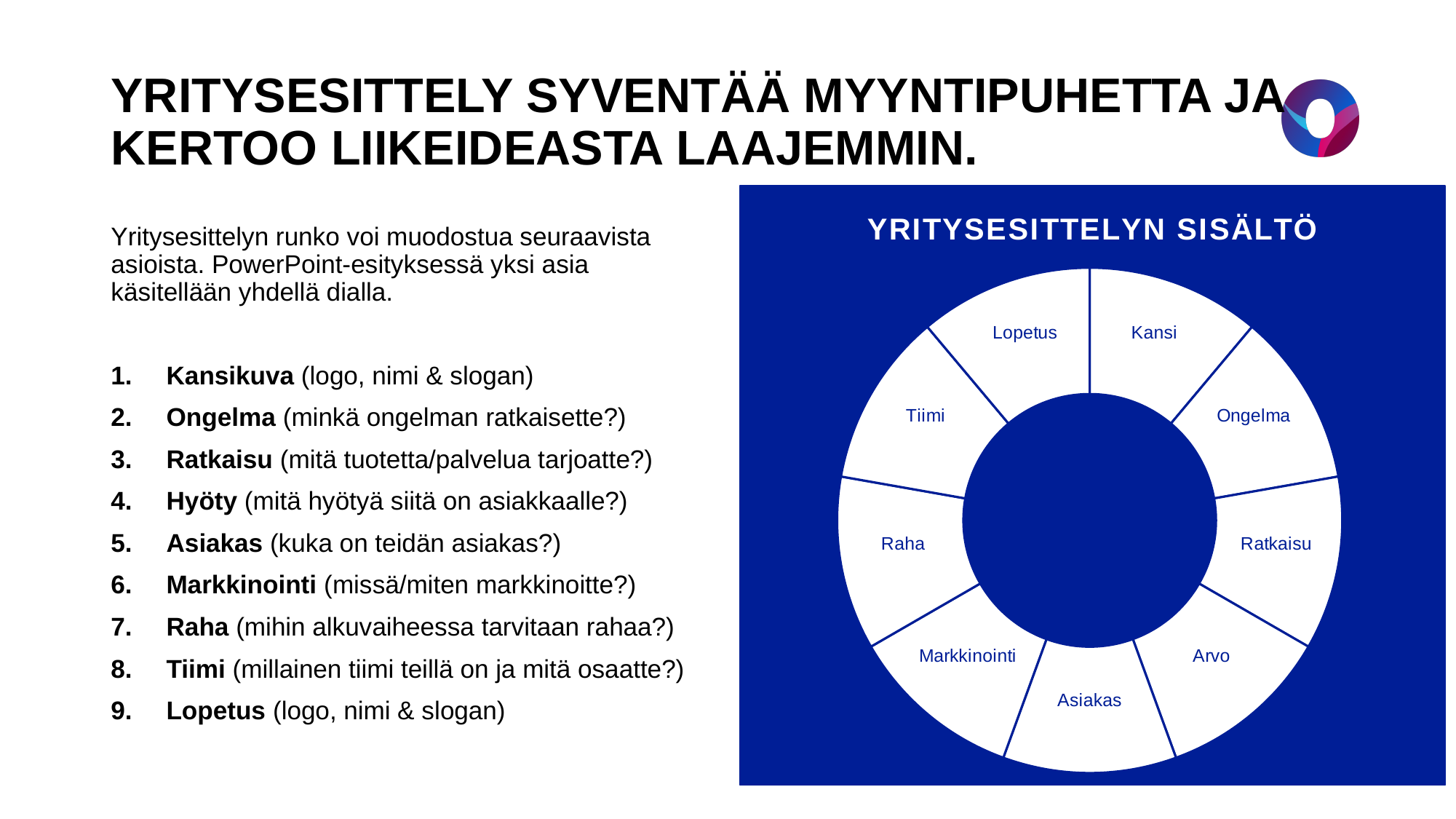

# YRITYSESITTELY SYVENTÄÄ MYYNTIPUHETTA JA KERTOO LIIKEIDEASTA LAAJEMMIN.

### Chart: YRITYSESITTELYN SISÄLTÖ

| Category | Yritysesittelyn sisältö |
|---|---|
| Kansi | 11.1 |
| Ongelma | 11.1 |
| Ratkaisu | 11.1 |
| Arvo | 11.1 |
| Asiakas | 11.1 |
| Markkinointi | 11.1 |
| Hinta | 11.1 |
| Tiimi | 11.1 |
| Lopetus | 11.1 |
Yritysesittelyn runko voi muodostua seuraavista asioista. PowerPoint-esityksessä yksi asia käsitellään yhdellä dialla.

Kansikuva (logo, nimi & slogan)
Ongelma (minkä ongelman ratkaisette?)
Ratkaisu (mitä tuotetta/palvelua tarjoatte?)
Hyöty (mitä hyötyä siitä on asiakkaalle?)
Asiakas (kuka on teidän asiakas?)
Markkinointi (missä/miten markkinoitte?)
Raha (mihin alkuvaiheessa tarvitaan rahaa?)
Tiimi (millainen tiimi teillä on ja mitä osaatte?)
Lopetus (logo, nimi & slogan)
30